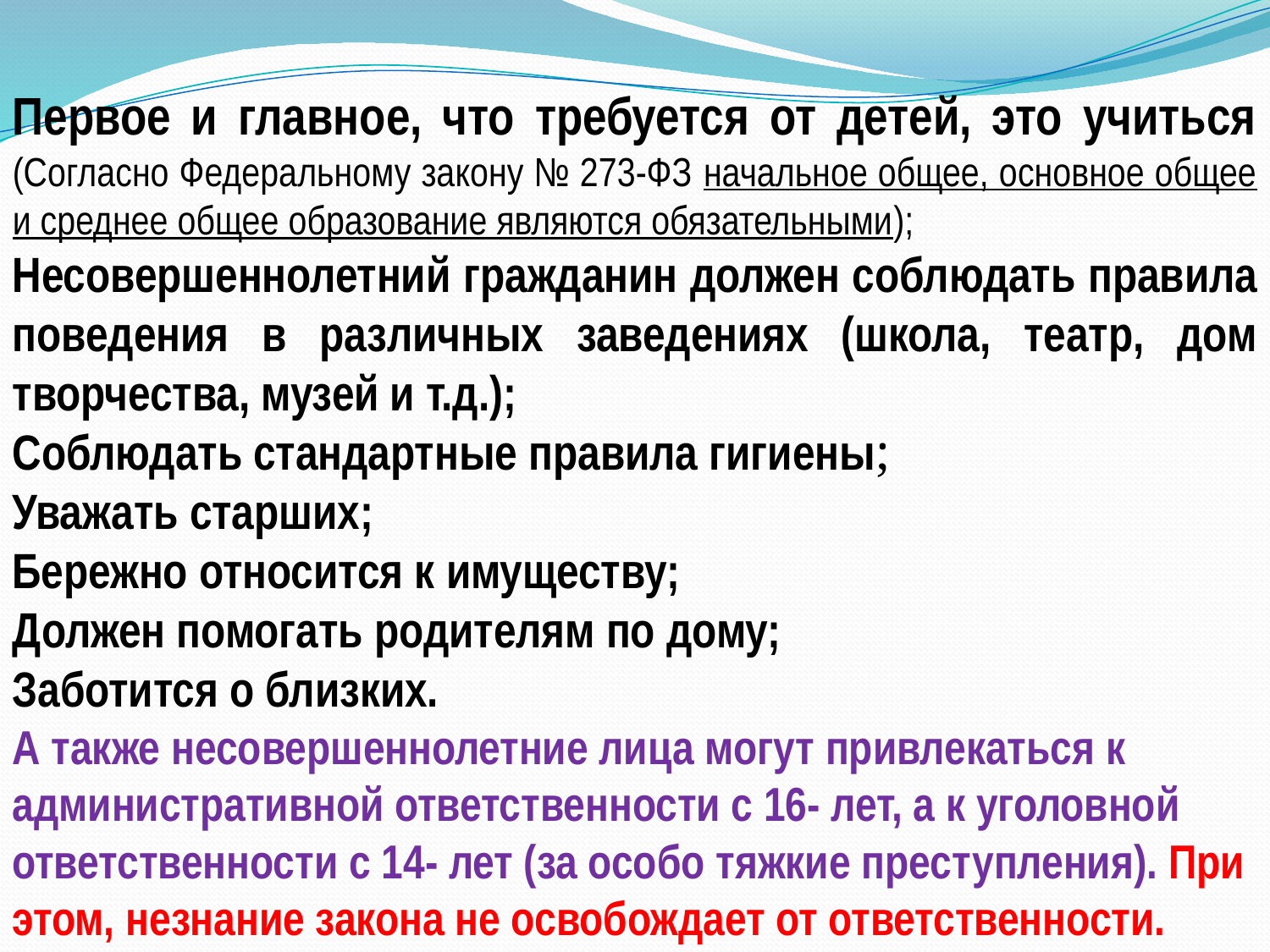

Первое и главное, что требуется от детей, это учиться
(Согласно Федеральному закону № 273-ФЗ начальное общее, основное общее и среднее общее образование являются обязательными);
Несовершеннолетний гражданин должен соблюдать правила поведения в различных заведениях (школа, театр, дом творчества, музей и т.д.);
Соблюдать стандартные правила гигиены;
Уважать старших;
Бережно относится к имуществу;
Должен помогать родителям по дому;
Заботится о близких.
А также несовершеннолетние лица могут привлекаться к административной ответственности с 16- лет, а к уголовной ответственности с 14- лет (за особо тяжкие преступления). При этом, незнание закона не освобождает от ответственности.